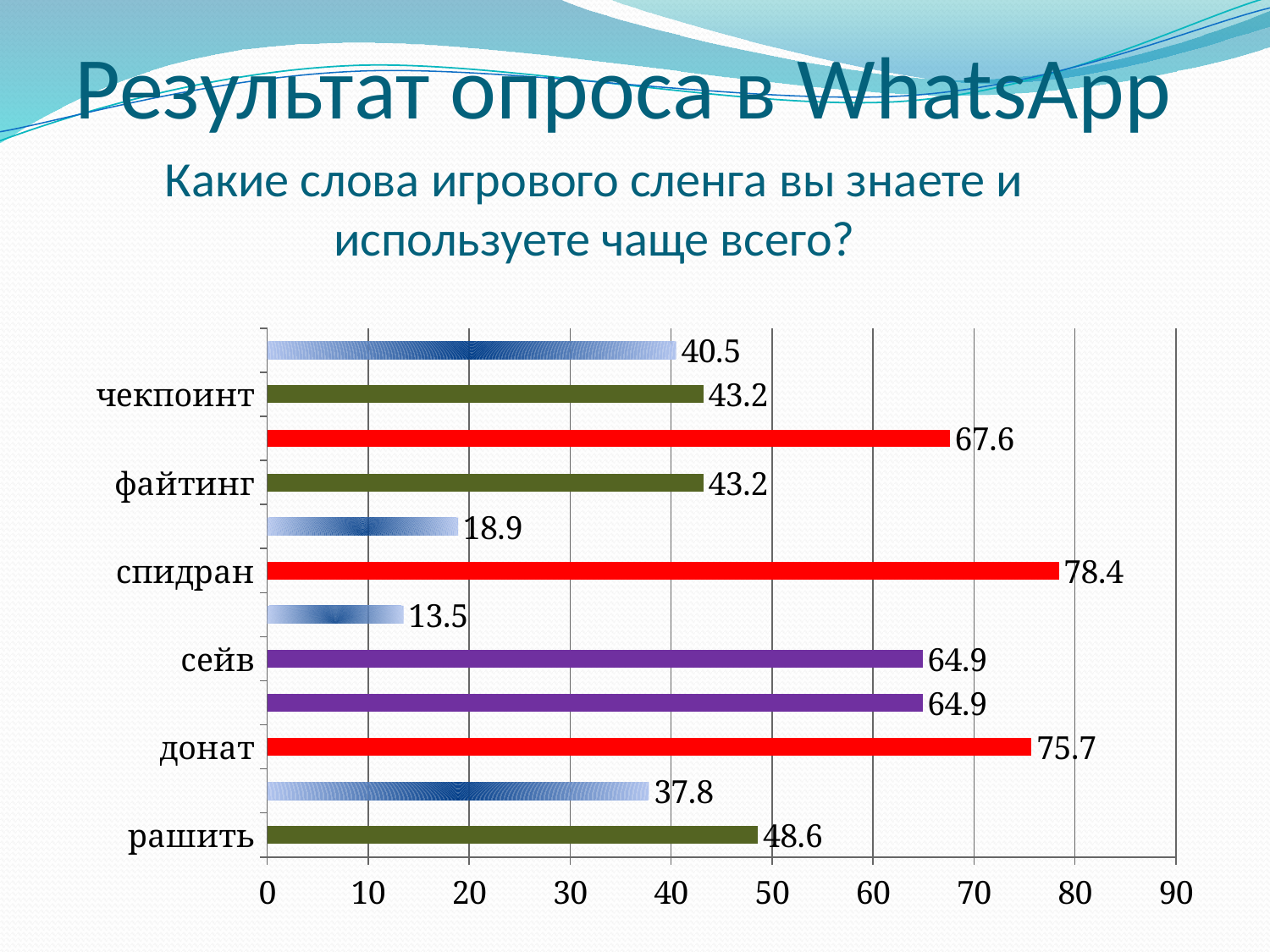

Результат опроса в WhatsApp
# Какие слова игрового сленга вы знаете и используете чаще всего?

### Chart

| Category | участники |
|---|---|
| рашить | 48.6 |
| демка | 37.8 |
| донат | 75.7 |
| пофиксить | 64.9 |
| сейв | 64.9 |
| слэшер | 13.5 |
| спидран | 78.4 |
| стамина | 18.9 |
| файтинг | 43.2 |
| хардкор | 67.6 |
| чекпоинт | 43.2 |
| шутер | 40.5 |